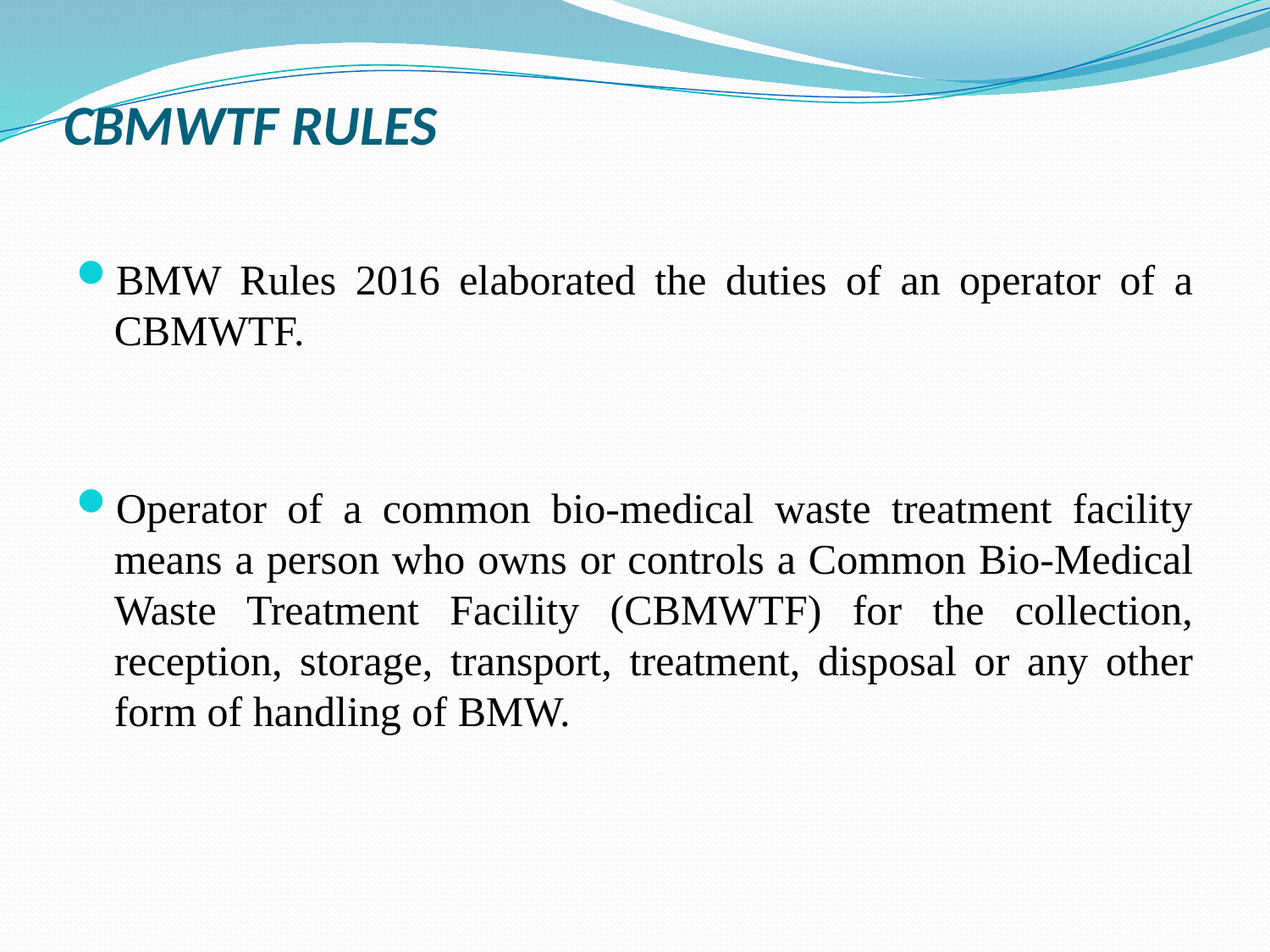

# CBMWTF RULES
BMW Rules 2016 elaborated the duties of an operator of a CBMWTF.

Operator of a common bio-medical waste treatment facility means a person who owns or controls a Common Bio-Medical Waste Treatment Facility (CBMWTF) for the collection, reception, storage, transport, treatment, disposal or any other form of handling of BMW.